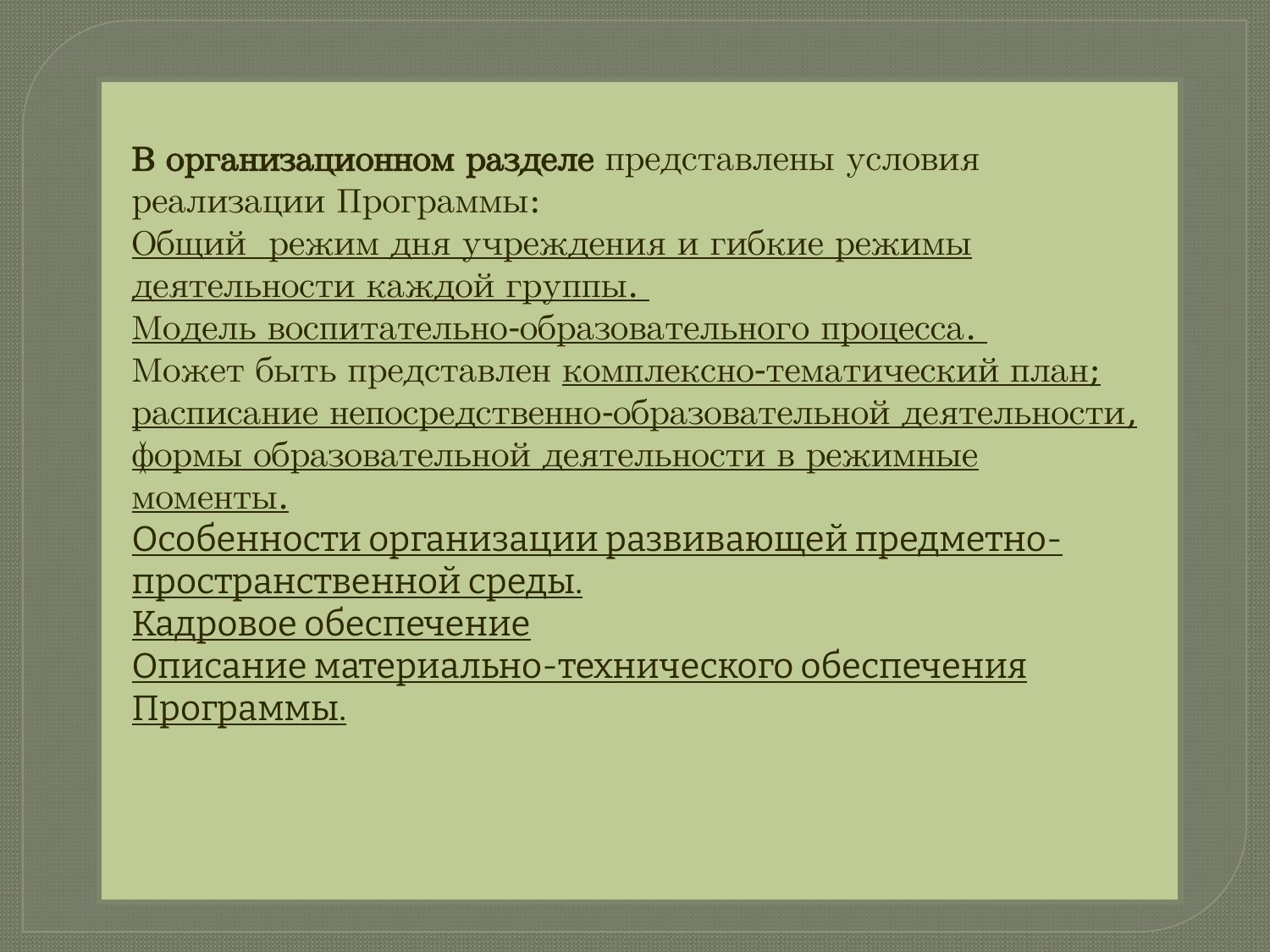

В организационном разделе представлены условия реализации Программы:
Общий  режим дня учреждения и гибкие режимы деятельности каждой группы.
Модель воспитательно-образовательного процесса.
Может быть представлен комплексно-тематический план; расписание непосредственно-образовательной деятельности, формы образовательной деятельности в режимные моменты.
Особенности организации развивающей предметно-пространственной среды.
Кадровое обеспечение
Описание материально-технического обеспечения Программы.